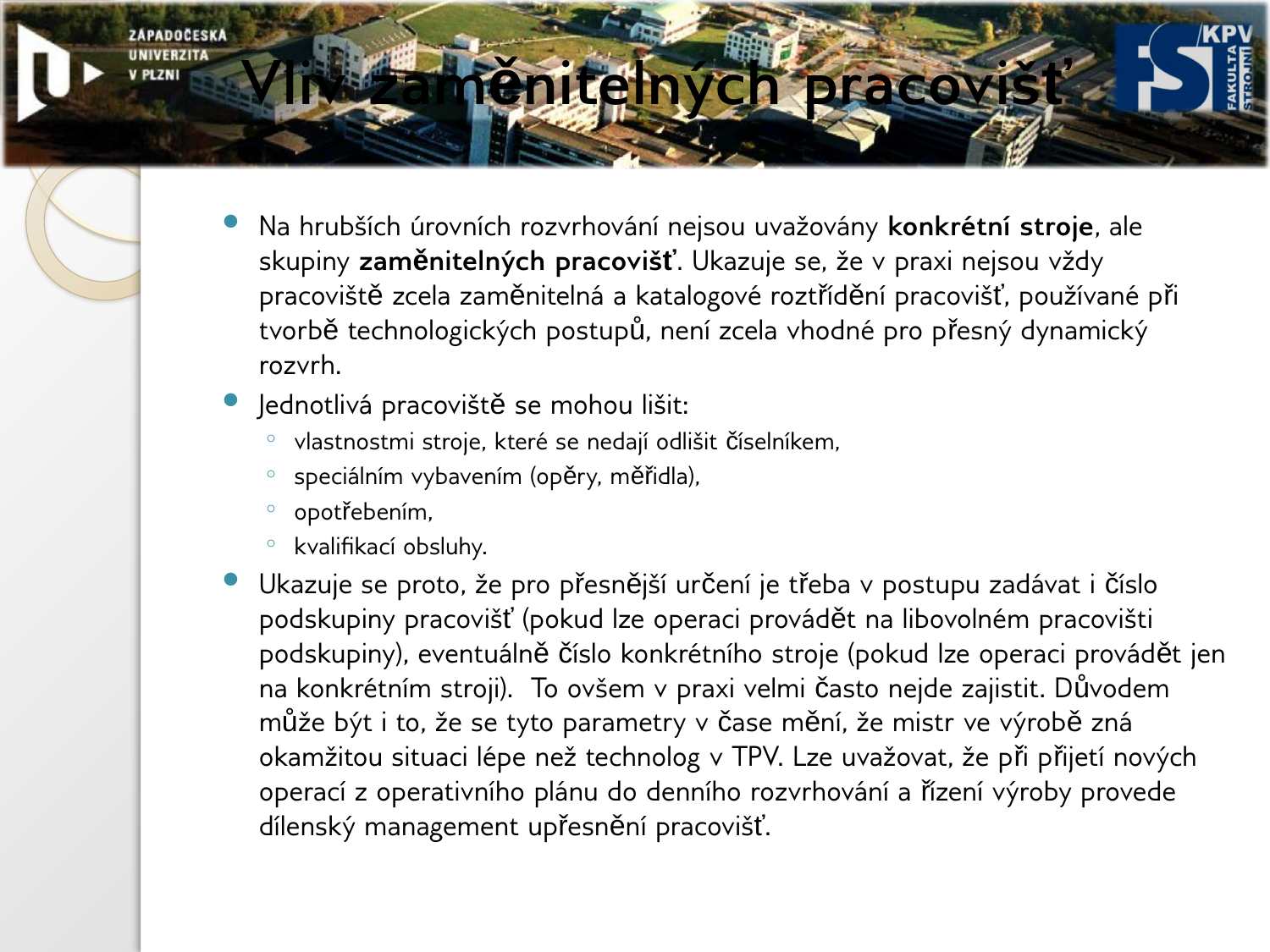

# Vliv zaměnitelných pracovišť
Na hrubších úrovních rozvrhování nejsou uvažovány konkrétní stroje, ale skupiny zaměnitelných pracovišť. Ukazuje se, že v praxi nejsou vždy pracoviště zcela zaměnitelná a katalogové roztřídění pracovišť, používané při tvorbě technologických postupů, není zcela vhodné pro přesný dynamický rozvrh.
Jednotlivá pracoviště se mohou lišit:
vlastnostmi stroje, které se nedají odlišit číselníkem,
speciálním vybavením (opěry, měřidla),
opotřebením,
kvalifikací obsluhy.
Ukazuje se proto, že pro přesnější určení je třeba v postupu zadávat i číslo podskupiny pracovišť (pokud lze operaci provádět na libovolném pracovišti podskupiny), eventuálně číslo konkrétního stroje (pokud lze operaci provádět jen na konkrétním stroji).  To ovšem v praxi velmi často nejde zajistit. Důvodem může být i to, že se tyto parametry v čase mění, že mistr ve výrobě zná okamžitou situaci lépe než technolog v TPV. Lze uvažovat, že při přijetí nových operací z operativního plánu do denního rozvrhování a řízení výroby provede dílenský management upřesnění pracovišť.